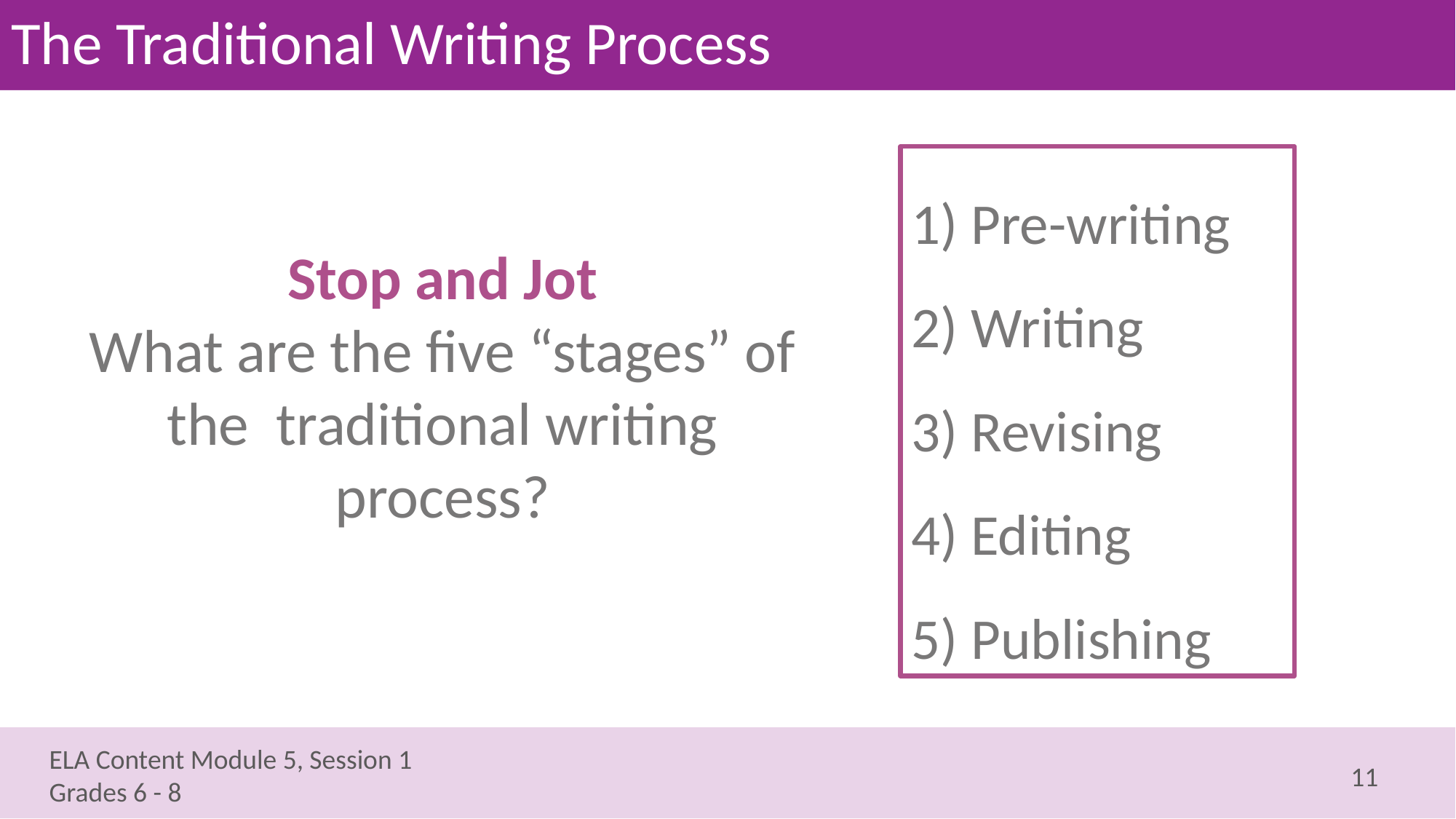

# The Traditional Writing Process
 Pre-writing
 Writing
 Revising
 Editing
 Publishing
Stop and Jot
What are the five “stages” of the  traditional writing process?
11